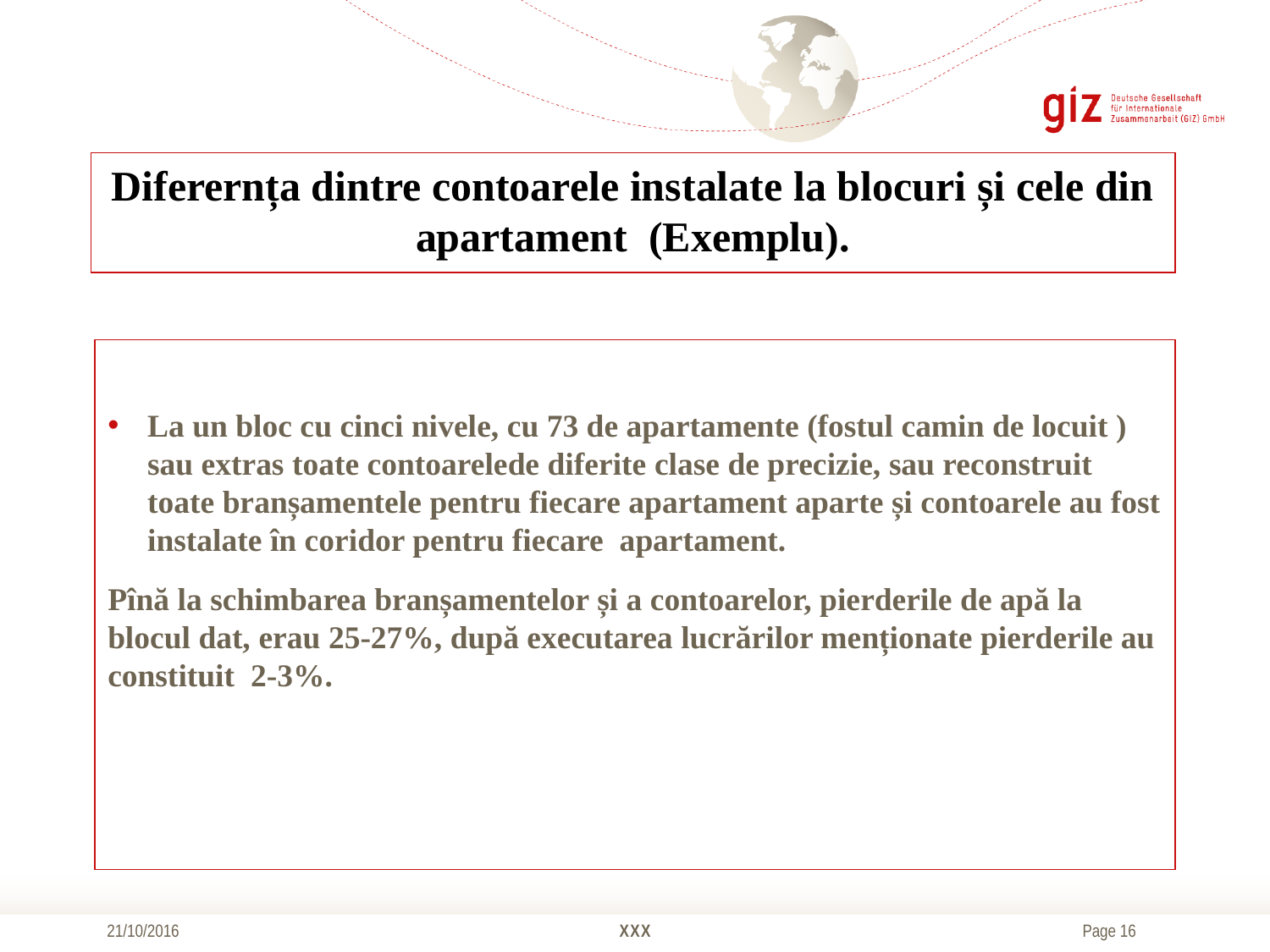

# Diferernța dintre contoarele instalate la blocuri și cele din apartament  (Exemplu).

La un bloc cu cinci nivele, cu 73 de apartamente (fostul camin de locuit ) sau extras toate contoarelede diferite clase de precizie, sau reconstruit toate branșamentele pentru fiecare apartament aparte și contoarele au fost instalate în coridor pentru fiecare  apartament.
Pînă la schimbarea branșamentelor și a contoarelor, pierderile de apă la blocul dat, erau 25-27%, după executarea lucrărilor menționate pierderile au constituit  2-3%.
21/10/2016
XXX